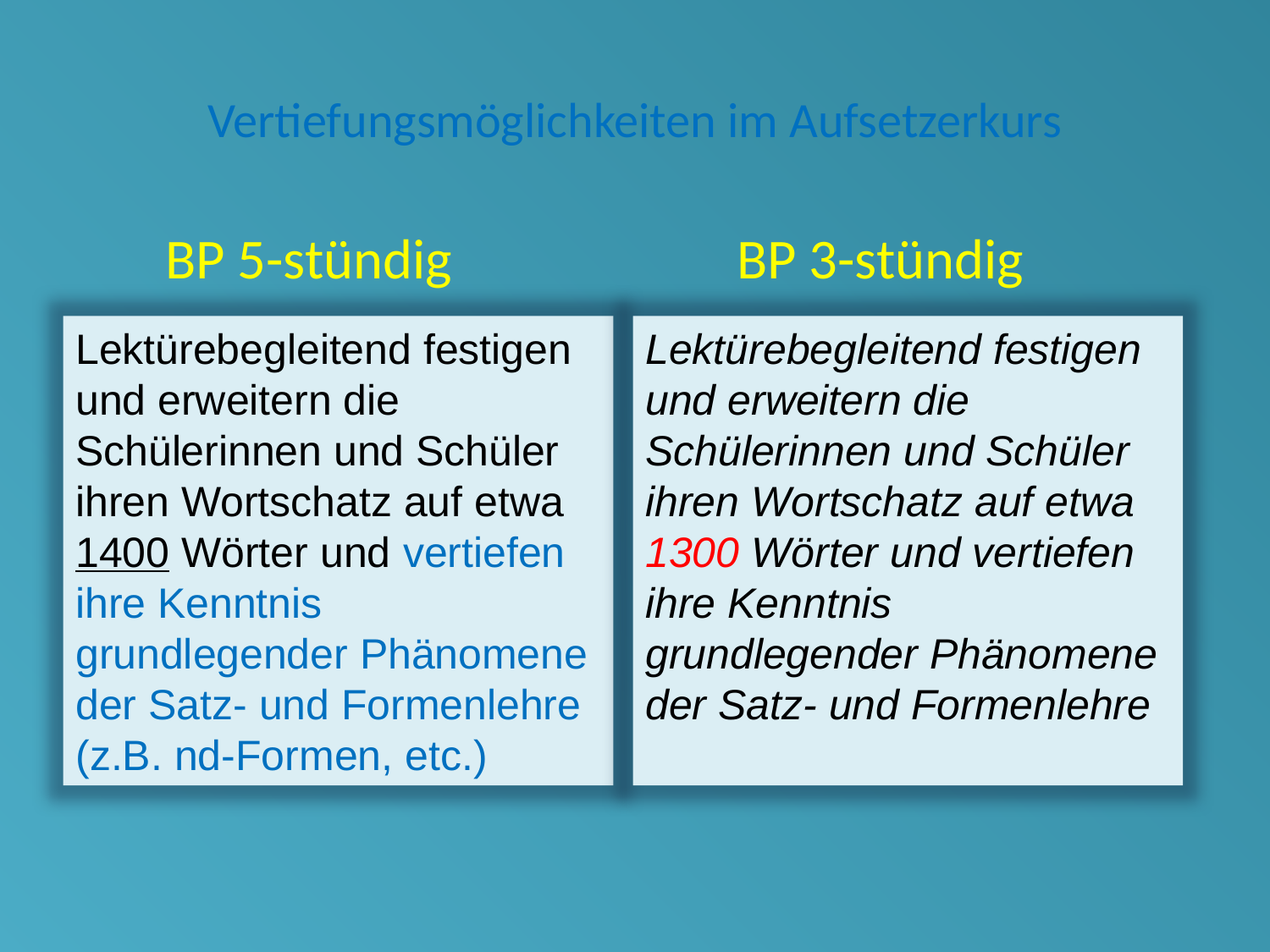

# Vertiefungsmöglichkeiten im Aufsetzerkurs
       BP 5-stündig			  BP 3-stündig
Lektürebegleitend festigen
und erweitern die Schülerinnen und Schüler ihren Wortschatz auf etwa 1300 Wörter und vertiefen ihre Kenntnis
grundlegender Phänomene der Satz- und Formenlehre

Lektürebegleitend festigen
und erweitern die Schülerinnen und Schüler ihren Wortschatz auf etwa 1400 Wörter und vertiefen ihre Kenntnis
grundlegender Phänomene der Satz- und Formenlehre
(z.B. nd-Formen, etc.)